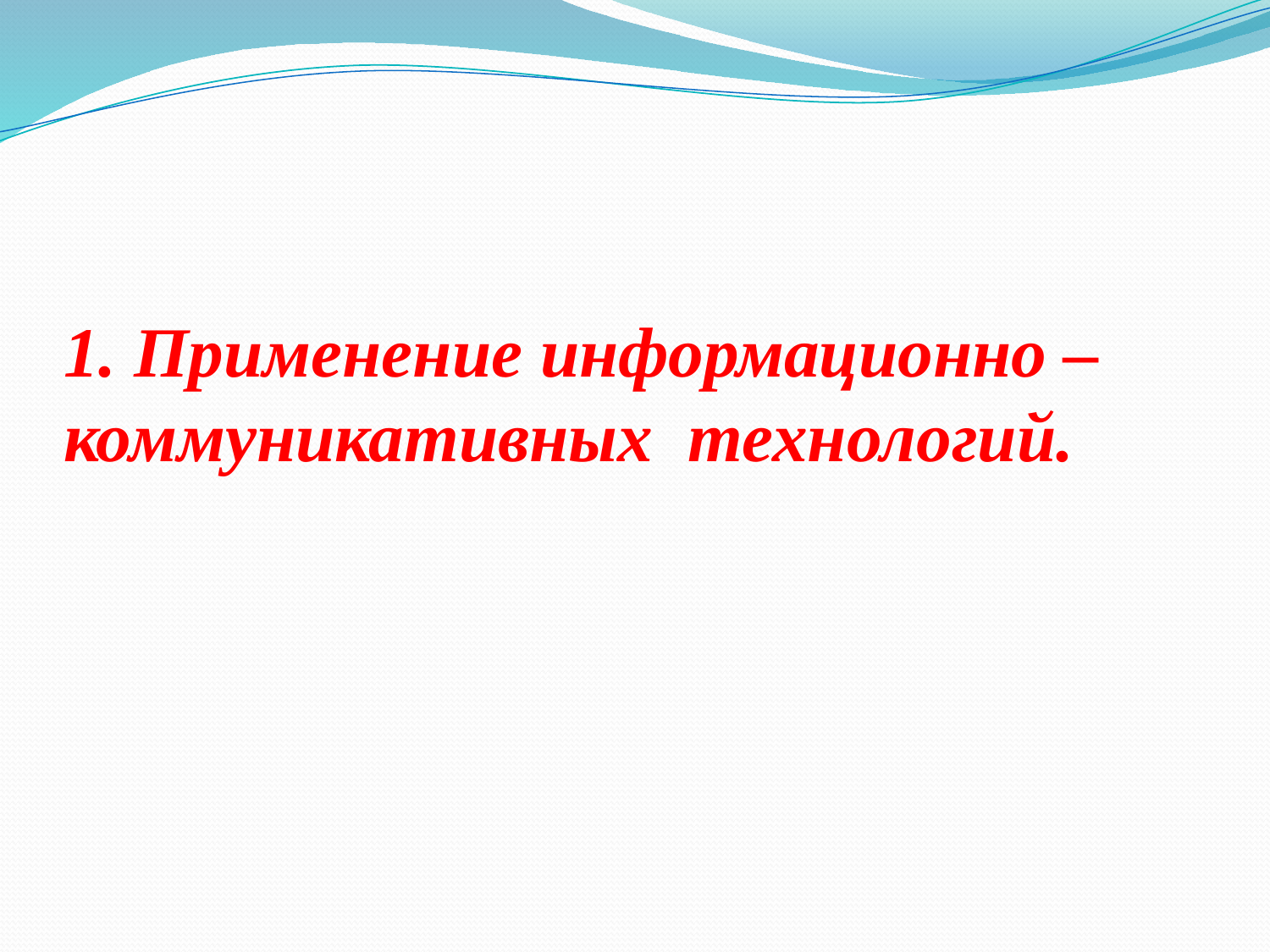

# 1. Применение информационно – коммуникативных  технологий.